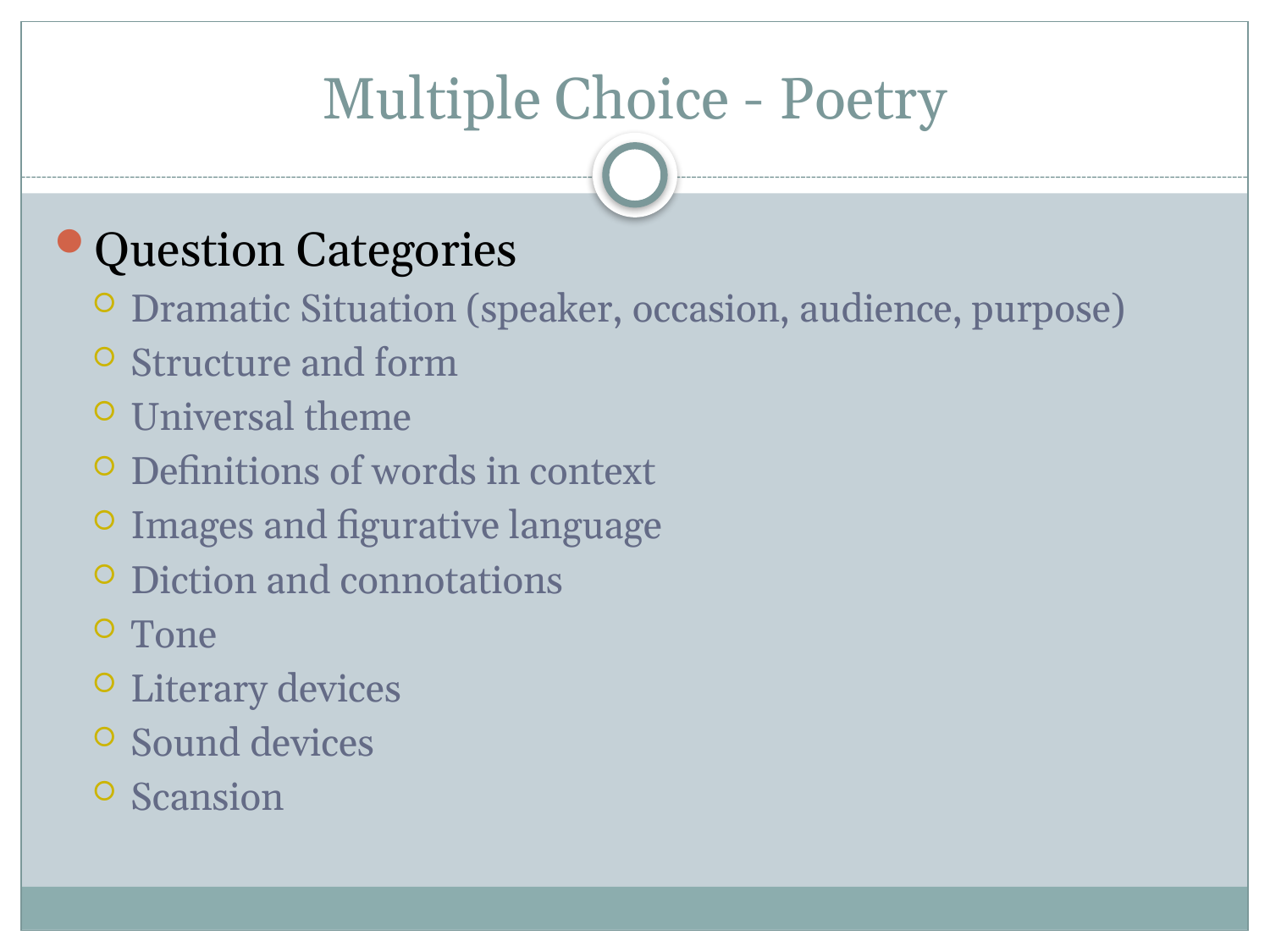

# Multiple Choice - Poetry
Question Categories
Dramatic Situation (speaker, occasion, audience, purpose)
Structure and form
Universal theme
Definitions of words in context
Images and figurative language
Diction and connotations
Tone
Literary devices
Sound devices
Scansion